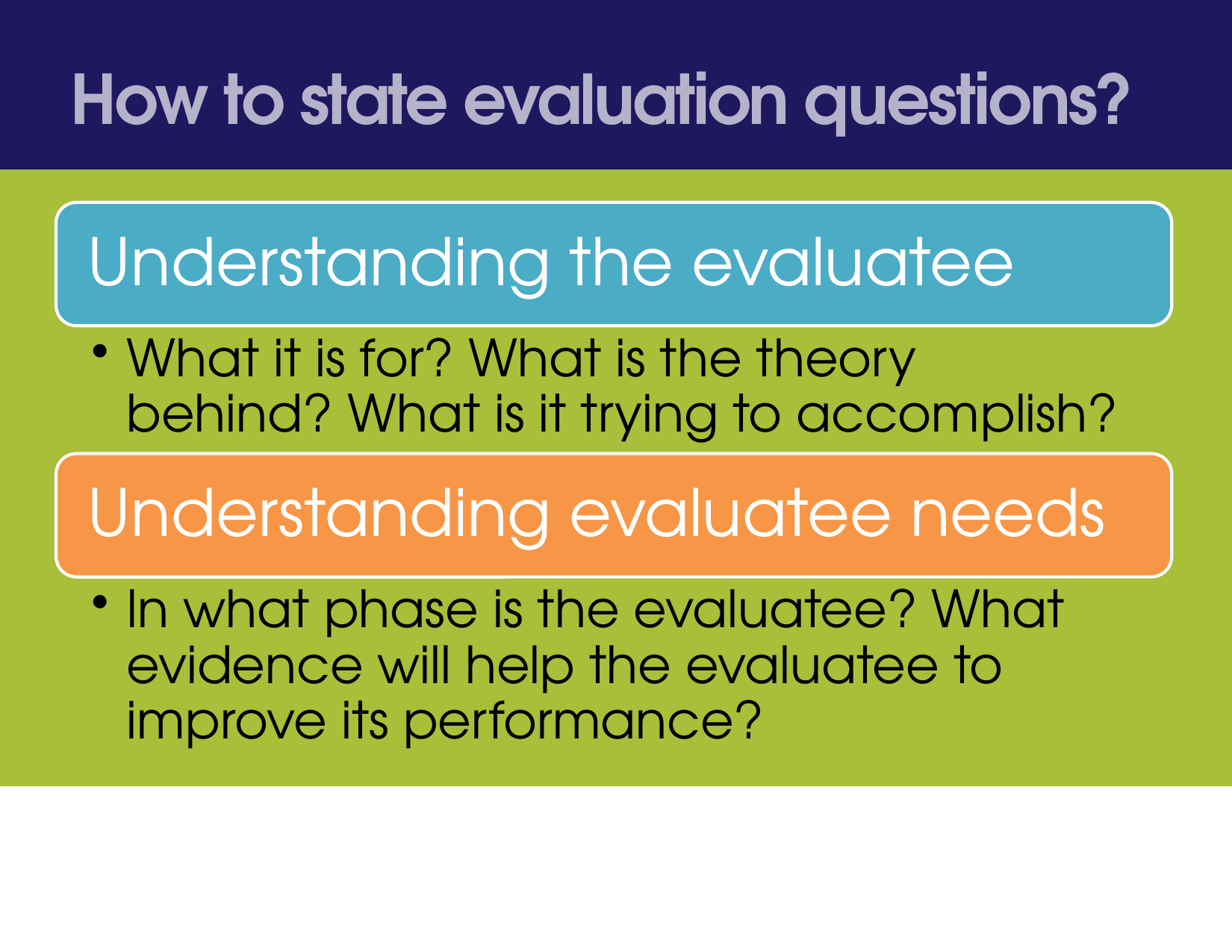

How to state evaluation questions?
Understanding the evaluatee
What it is for? What is the theory behind? What is it trying to accomplish?
Understanding evaluatee needs
In what phase is the evaluatee? What evidence will help the evaluatee to improve its performance?